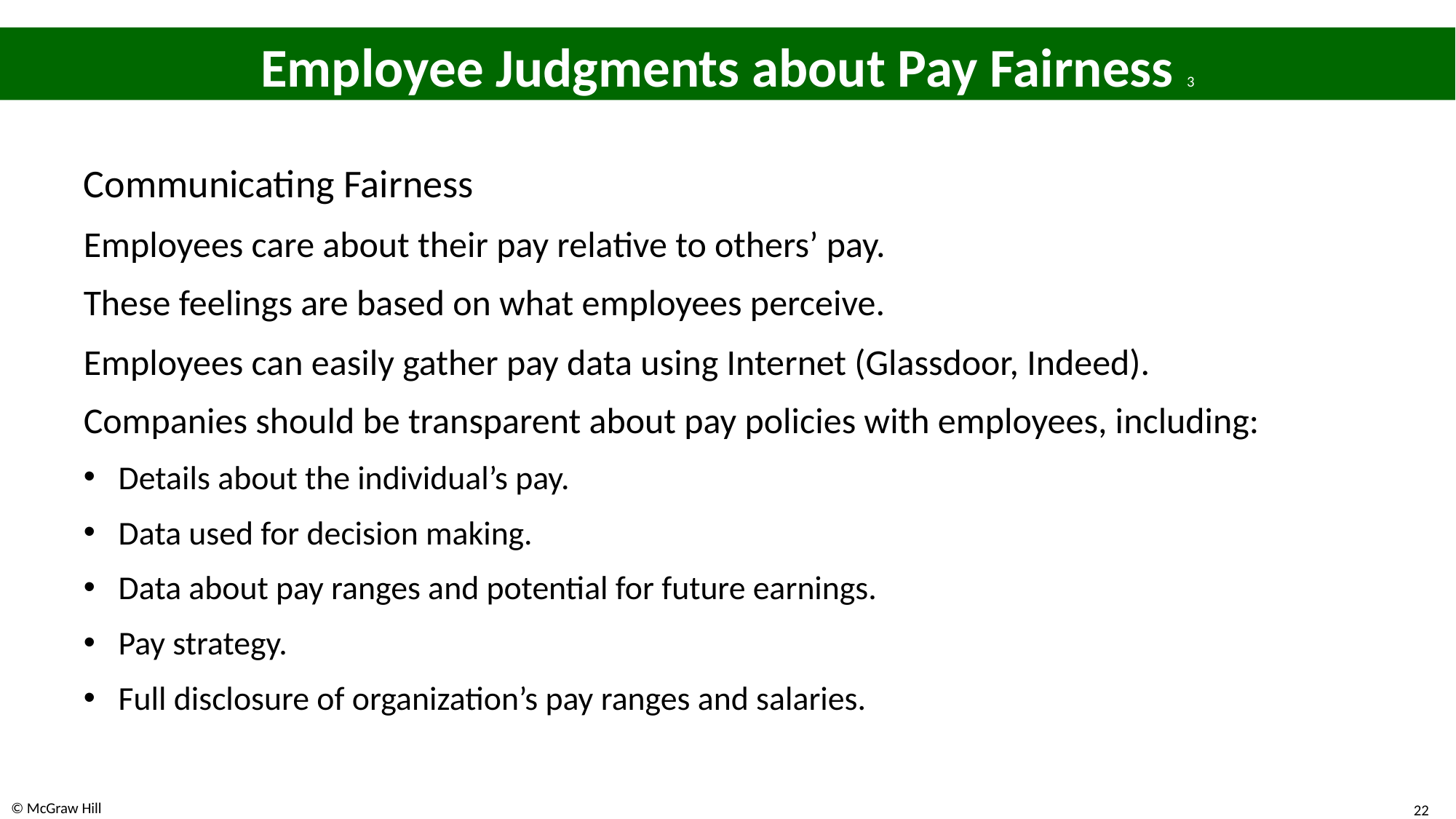

# Employee Judgments about Pay Fairness 3
Communicating Fairness
Employees care about their pay relative to others’ pay.
These feelings are based on what employees perceive.
Employees can easily gather pay data using Internet (Glassdoor, Indeed).
Companies should be transparent about pay policies with employees, including:
Details about the individual’s pay.
Data used for decision making.
Data about pay ranges and potential for future earnings.
Pay strategy.
Full disclosure of organization’s pay ranges and salaries.